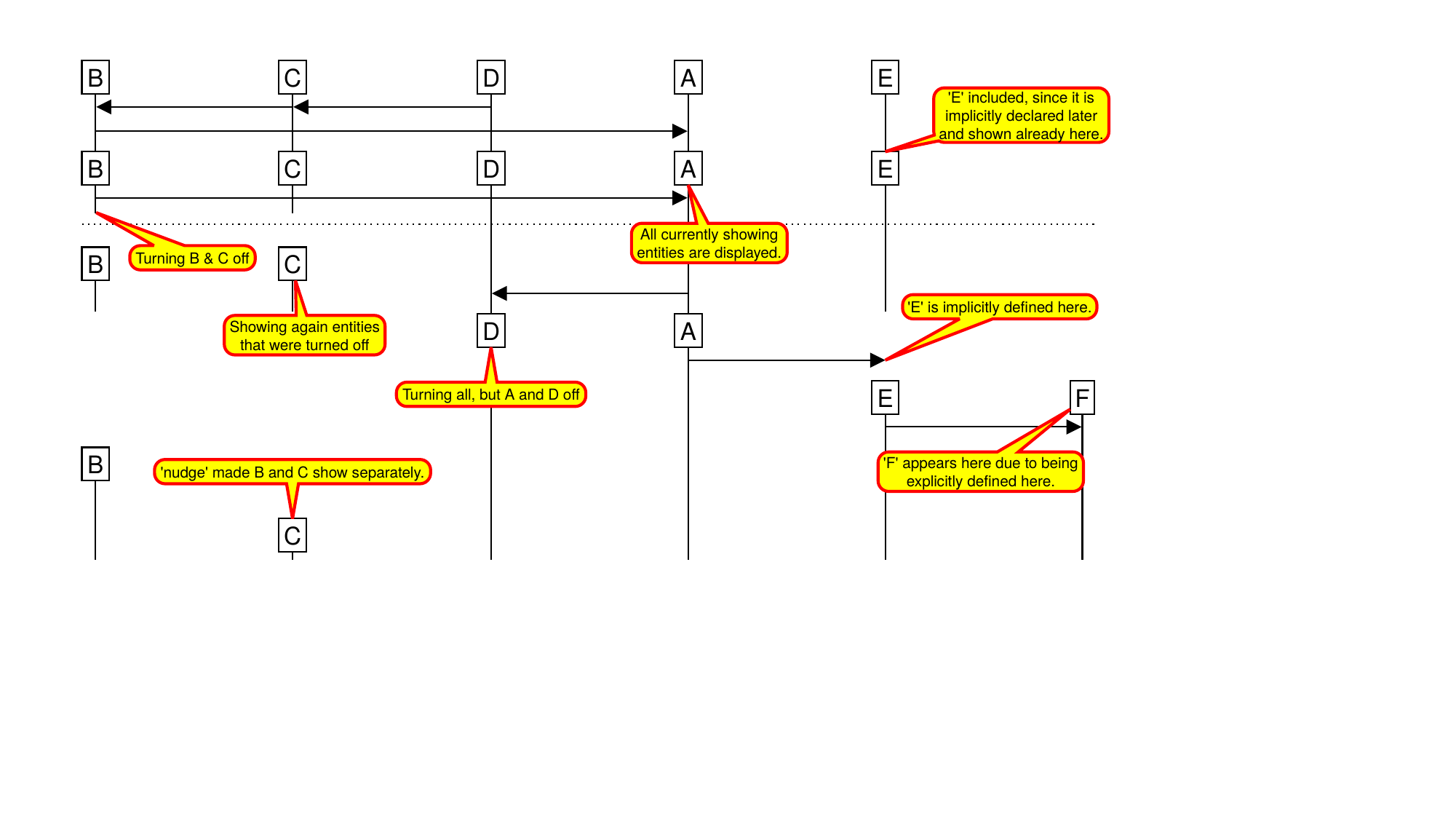

B
C
D
A
E

'E' included, since it is
implicitly declared later
and shown already here.
B
C
D
A
E

All currently showing
entities are displayed.
B
Turning B & C off
C

'E' is implicitly defined here.
D
A
Showing again entities
that were turned off

E
F
Turning all, but A and D off

B
'F' appears here due to being
explicitly defined here.

'nudge' made B and C show separately.
C